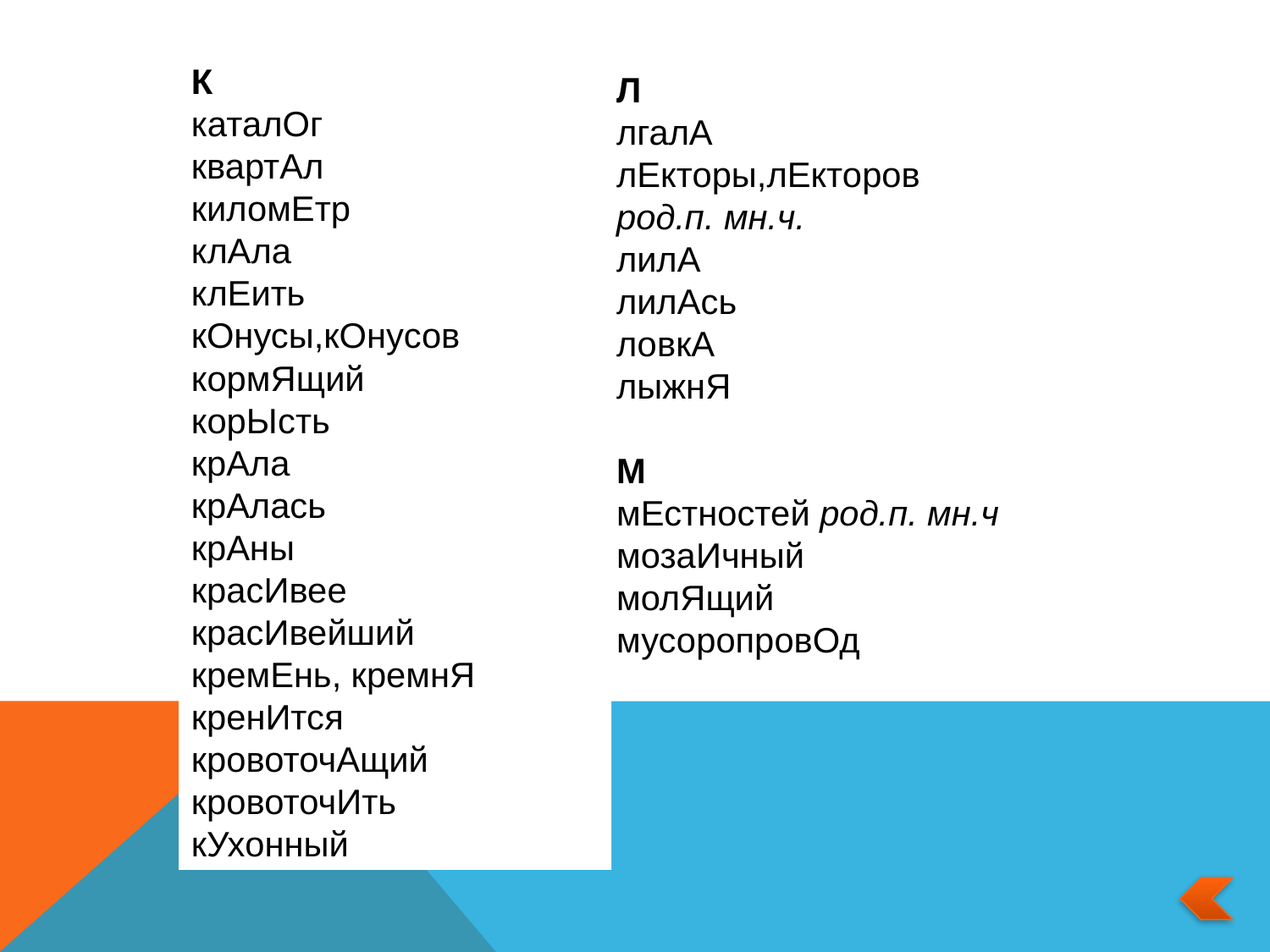

К
каталОг
квартАл
киломЕтр
клАла
клЕить
кОнусы,кОнусов
кормЯщий
корЫсть
крАла
крАлась
крАны
красИвее
красИвейший
кремЕнь, кремнЯ
кренИтся
кровоточАщий
кровоточИть
кУхонный
Л
лгалА
лЕкторы,лЕкторов род.п. мн.ч.
лилА
лилАсь
ловкА
лыжнЯ
М
мЕстностей род.п. мн.ч
мозаИчный
молЯщий
мусоропровОд